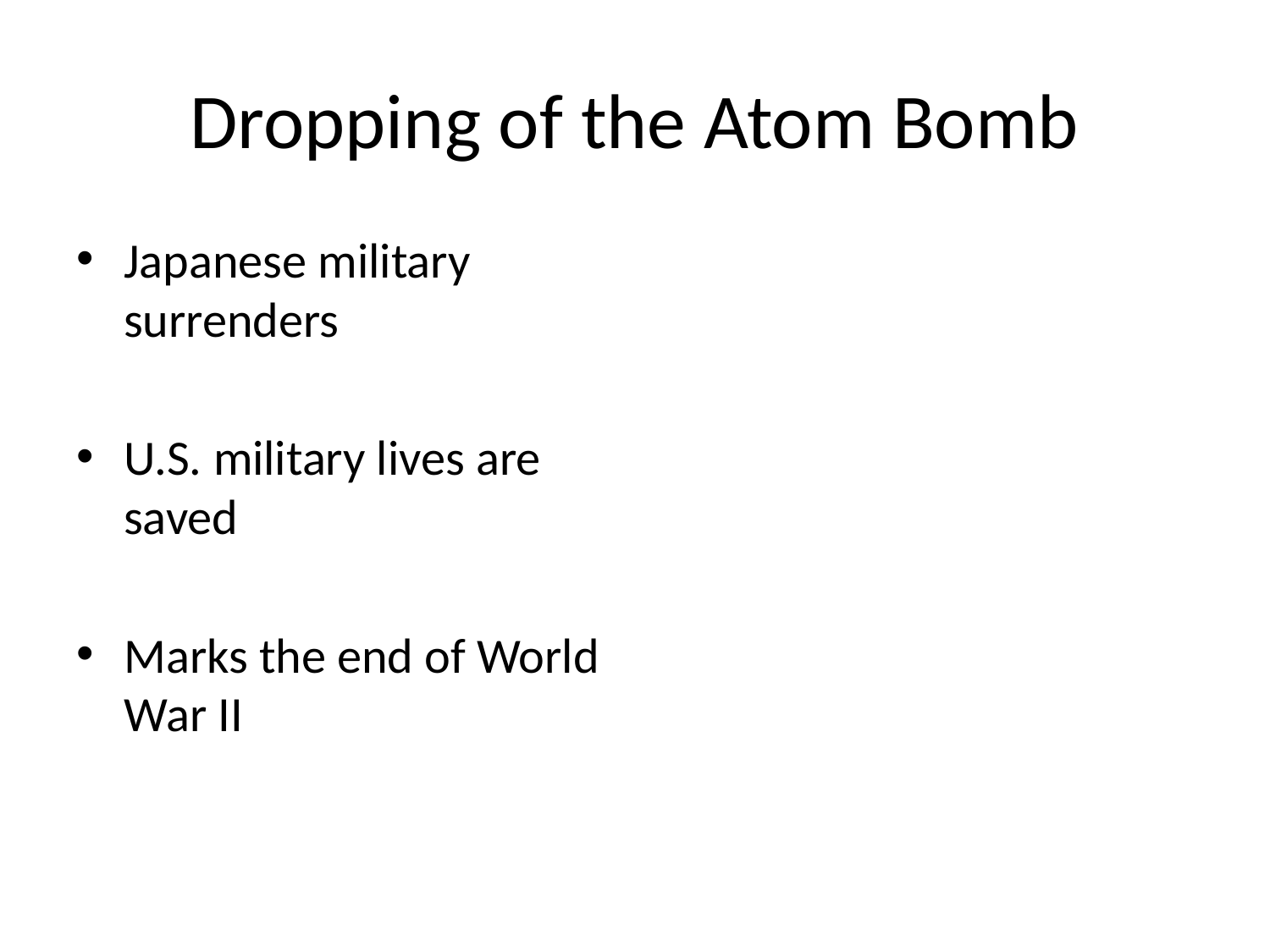

# Dropping of the Atom Bomb
Japanese military surrenders

U.S. military lives are saved

Marks the end of World War II